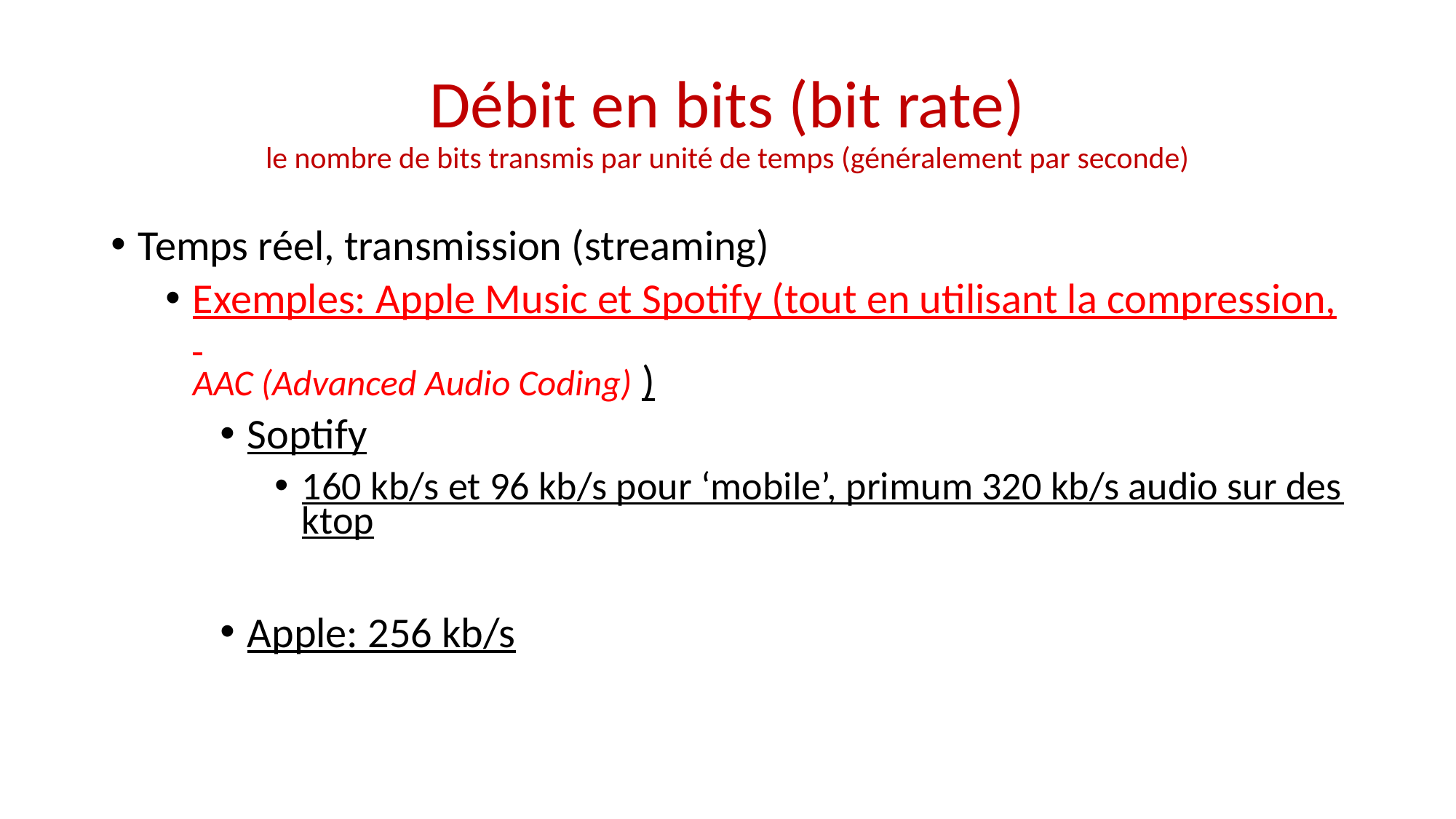

# Débit en bits (bit rate) le nombre de bits transmis par unité de temps (généralement par seconde)
Temps réel, transmission (streaming)
Exemples: Apple Music et Spotify (tout en utilisant la compression, AAC (Advanced Audio Coding) )
Soptify
160 kb/s et 96 kb/s pour ‘mobile’, primum 320 kb/s audio sur desktop

Apple: 256 kb/s